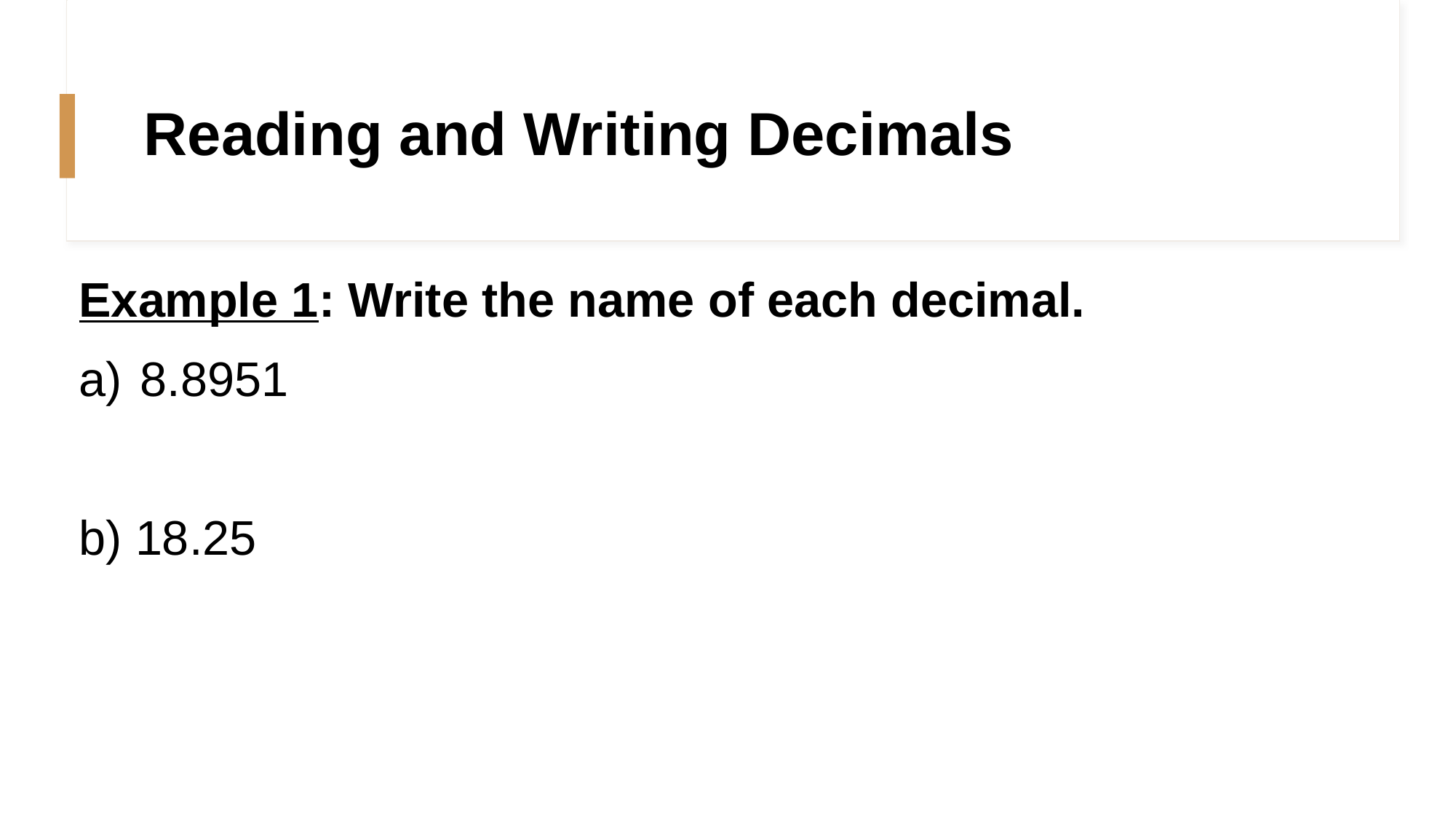

# Reading and Writing Decimals
Example 1: Write the name of each decimal.
8.8951

b) 18.25